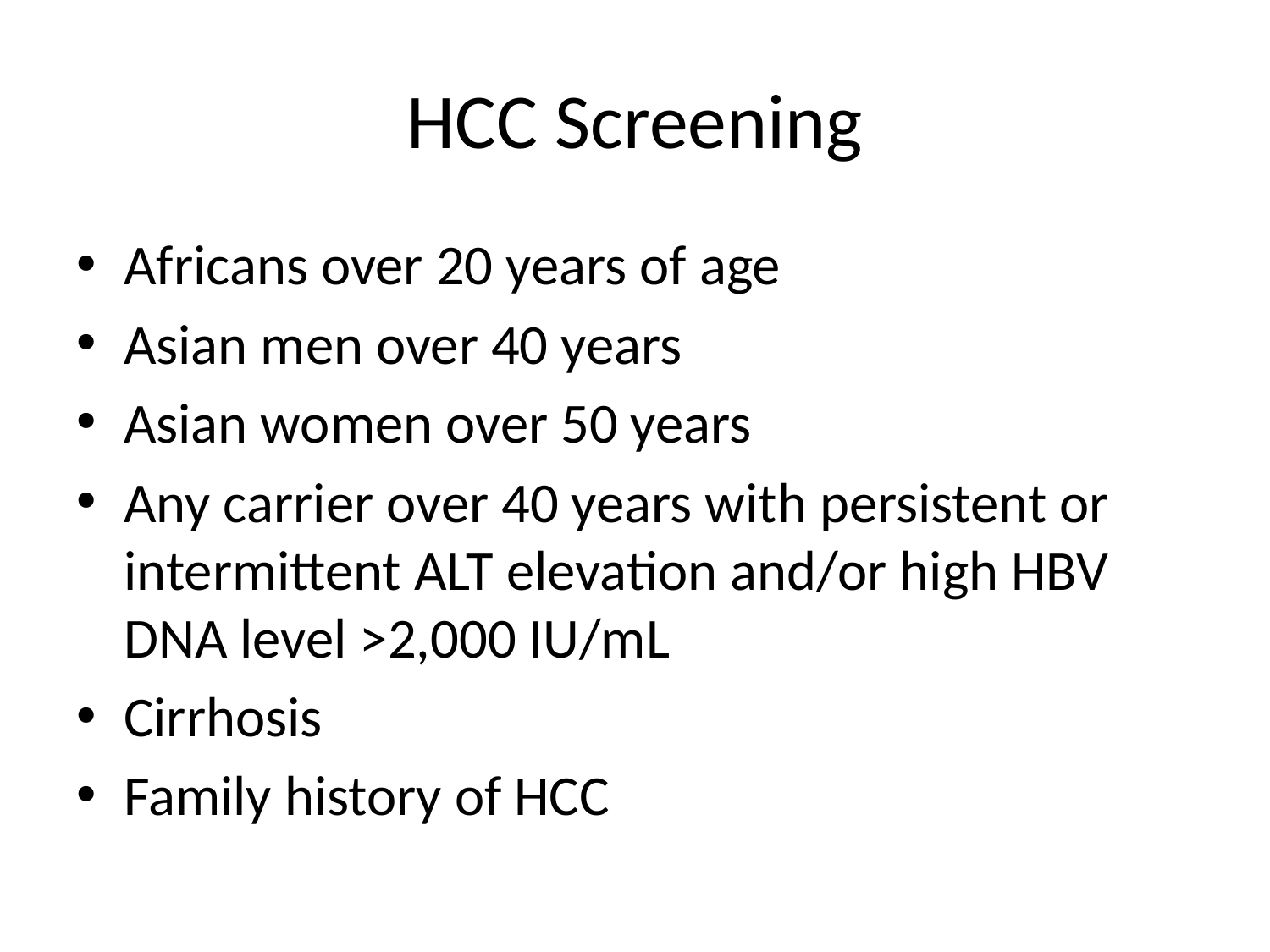

# HCC Screening
Africans over 20 years of age
Asian men over 40 years
Asian women over 50 years
Any carrier over 40 years with persistent or intermittent ALT elevation and/or high HBV DNA level >2,000 IU/mL
Cirrhosis
Family history of HCC